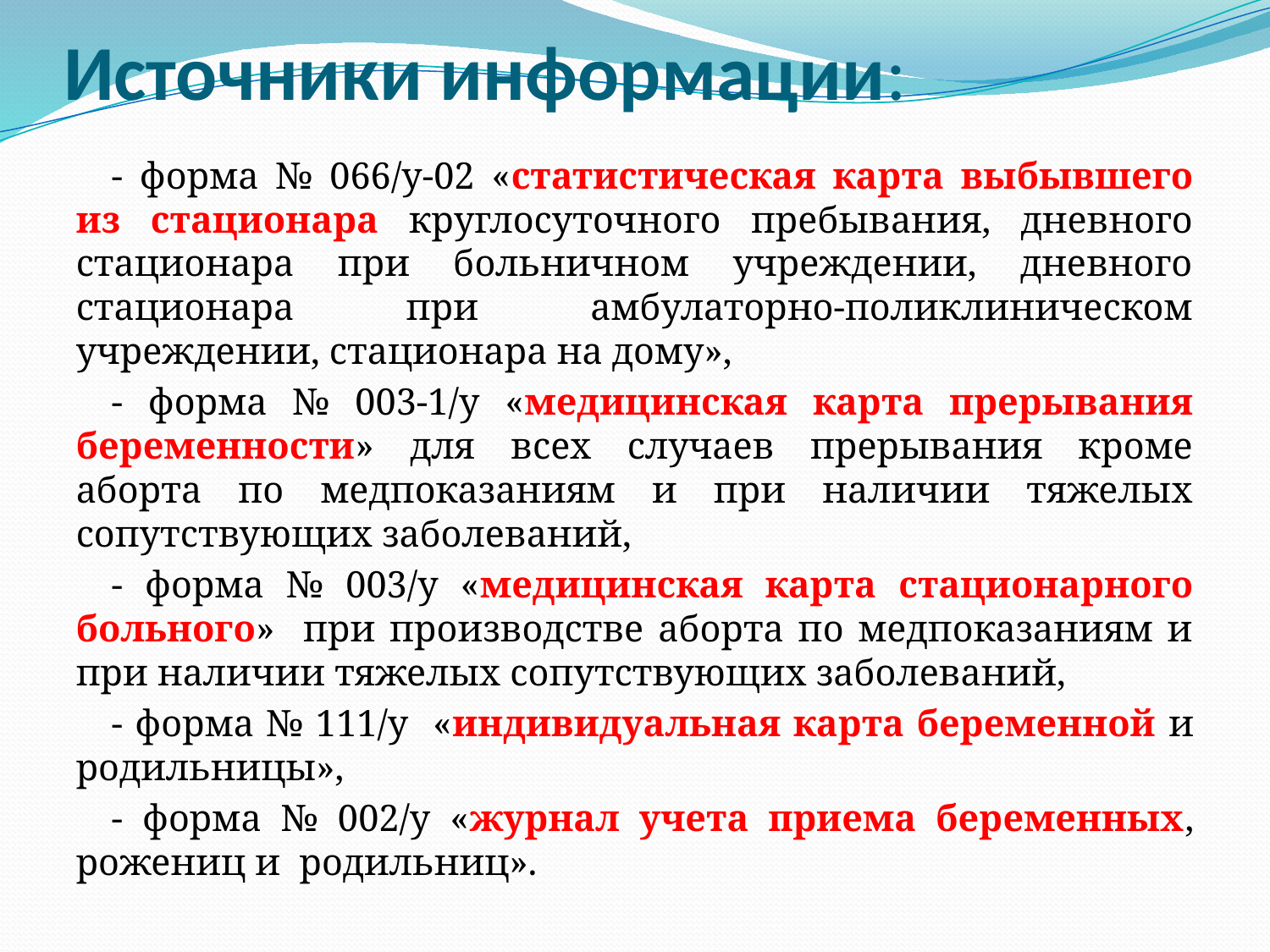

# Источники информации:
	- форма № 066/у-02 «статистическая карта выбывшего из стационара круглосуточного пребывания, дневного стационара при больничном учреждении, дневного стационара при амбулаторно-поликлиническом учреждении, стационара на дому»,
	- форма № 003-1/у «медицинская карта прерывания беременности» для всех случаев прерывания кроме аборта по медпоказаниям и при наличии тяжелых сопутствующих заболеваний,
	- форма № 003/у «медицинская карта стационарного больного»  при производстве аборта по медпоказаниям и при наличии тяжелых сопутствующих заболеваний,
	- форма № 111/у  «индивидуальная карта беременной и родильницы»,
	- форма № 002/у «журнал учета приема беременных, рожениц и  родильниц».